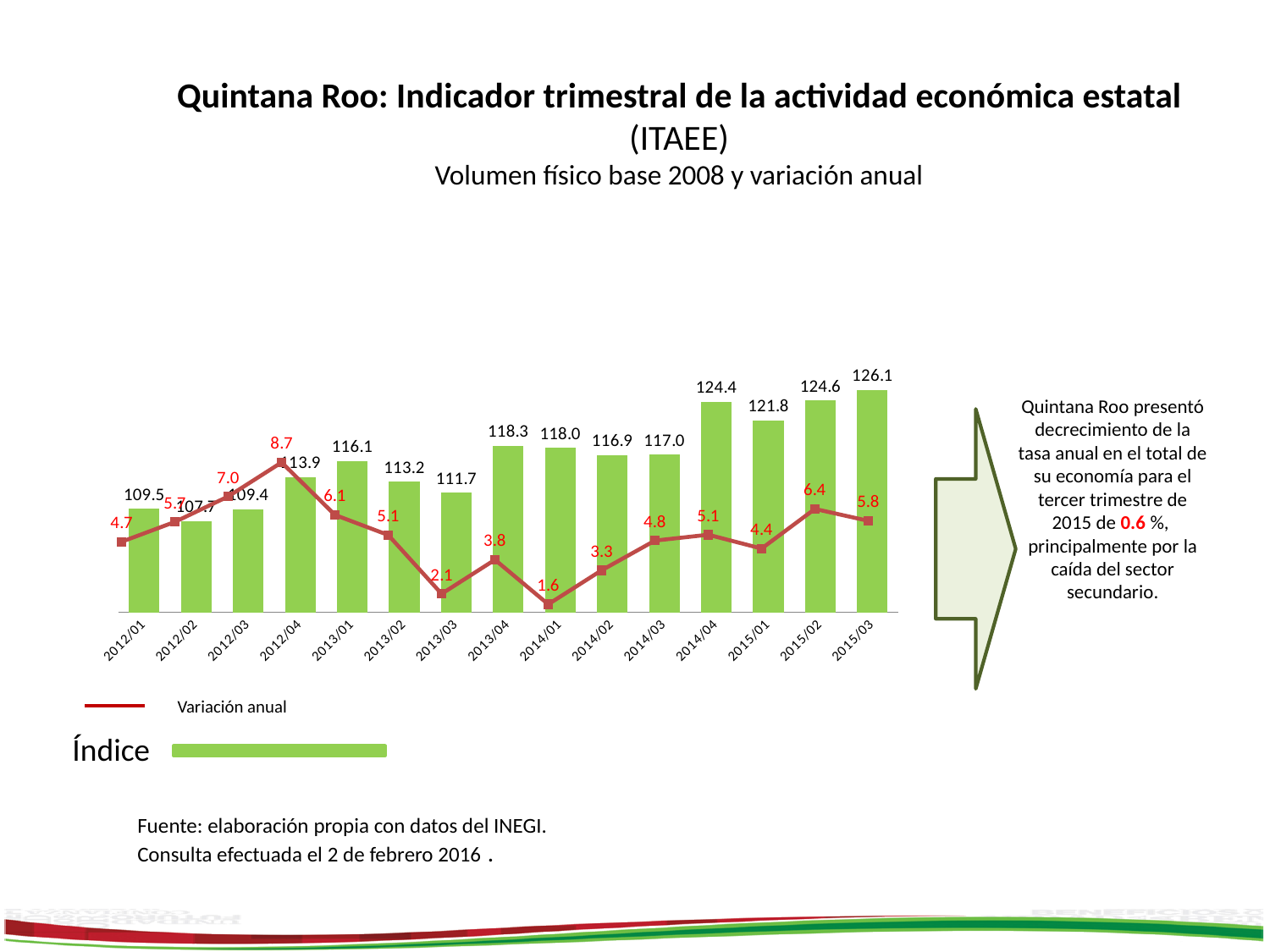

Quintana Roo: Indicador trimestral de la actividad económica estatal
(ITAEE)
Volumen físico base 2008 y variación anual

### Chart

| Category |  |
|---|---|
| 2012/01 | 109.45611793052095 |
| 2012/02 | 107.732970140975 |
| 2012/03 | 109.350202535379 |
| 2012/04 | 113.904146525474 |
| 2013/01 | 116.12976971061894 |
| 2013/02 | 113.20894764596206 |
| 2013/03 | 111.661085525582 |
| 2013/04 | 118.27200361206594 |
| 2014/01 | 117.976144829336 |
| 2014/02 | 116.94359287490002 |
| 2014/03 | 117.02395242703398 |
| 2014/04 | 124.39367896276894 |
| 2015/01 | 121.843190492643 |
| 2015/02 | 124.6207904371289 |
| 2015/03 | 126.1037272534389 |
Quintana Roo presentó decrecimiento de la tasa anual en el total de su economía para el tercer trimestre de 2015 de 0.6 %,  principalmente por la caída del sector secundario.

### Chart

| Category |  |
|---|---|
| 2012/01 | 4.743670406132 |
| 2012/02 | 5.747401527280996 |
| 2012/03 | 7.031182029344 |
| 2012/04 | 8.748900372087999 |
| 2013/01 | 6.097102570670994 |
| 2013/02 | 5.0829170474199925 |
| 2013/03 | 2.113286428945 |
| 2013/04 | 3.8346778583830003 |
| 2014/01 | 1.589924033533999 |
| 2014/02 | 3.298895808675 |
| 2014/03 | 4.802807420516997 |
| 2014/04 | 5.1 |
| 2015/01 | 4.4 |
| 2015/02 | 6.4 |
| 2015/03p/ | 5.8 |
Variación anual
Índice

Fuente: elaboración propia con datos del INEGI.
Consulta efectuada el 2 de febrero 2016 .